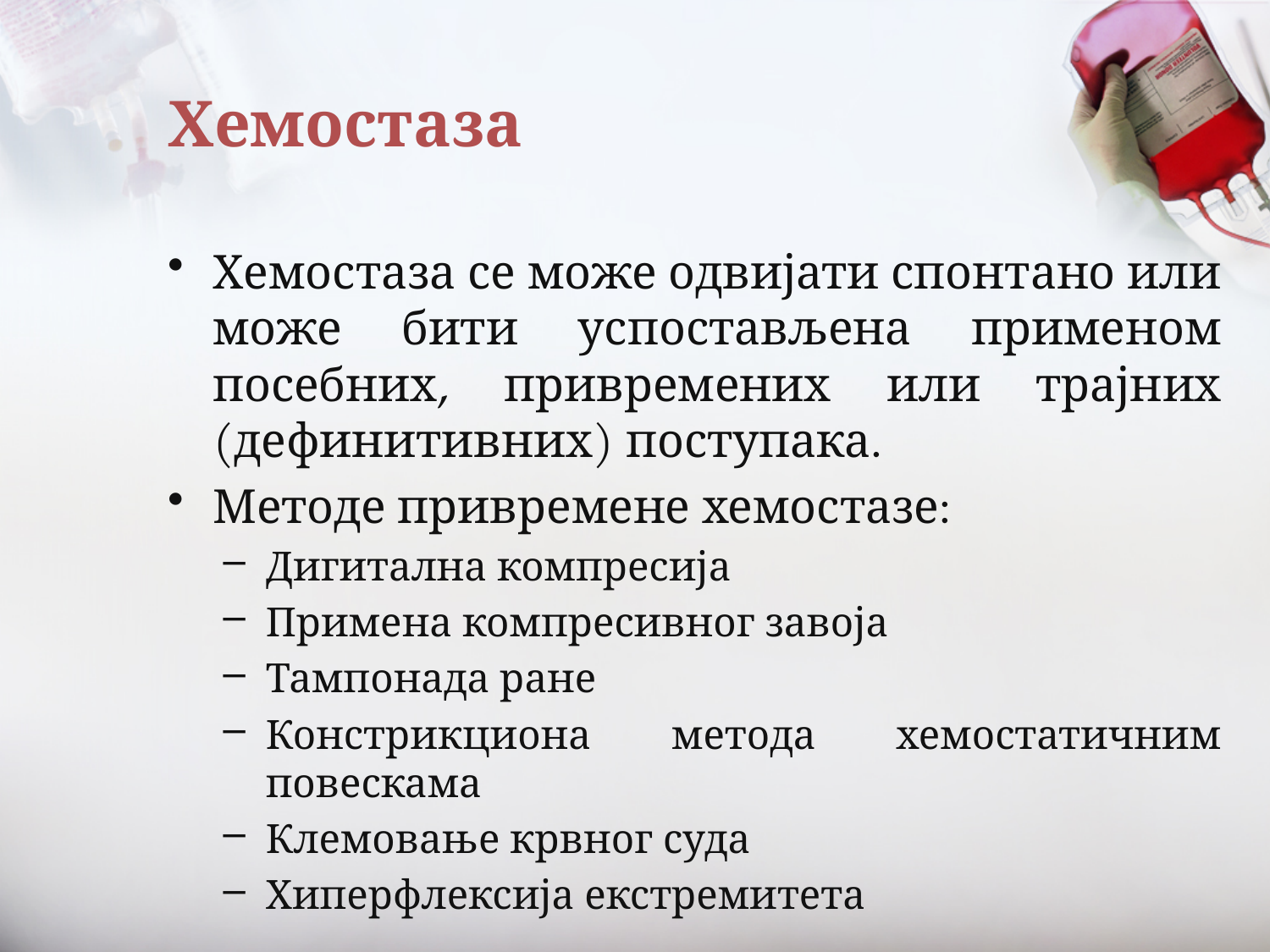

# Хемостаза
Хемостаза се може одвијати спонтано или може бити успостављена применом посебних, привремених или трајних (дефинитивних) поступака.
Методе привремене хемостазе:
Дигитална компресија
Примена компресивног завоја
Тампонада ране
Констрикциона метода хемостатичним повескама
Клемовање крвног суда
Хиперфлексија екстремитета